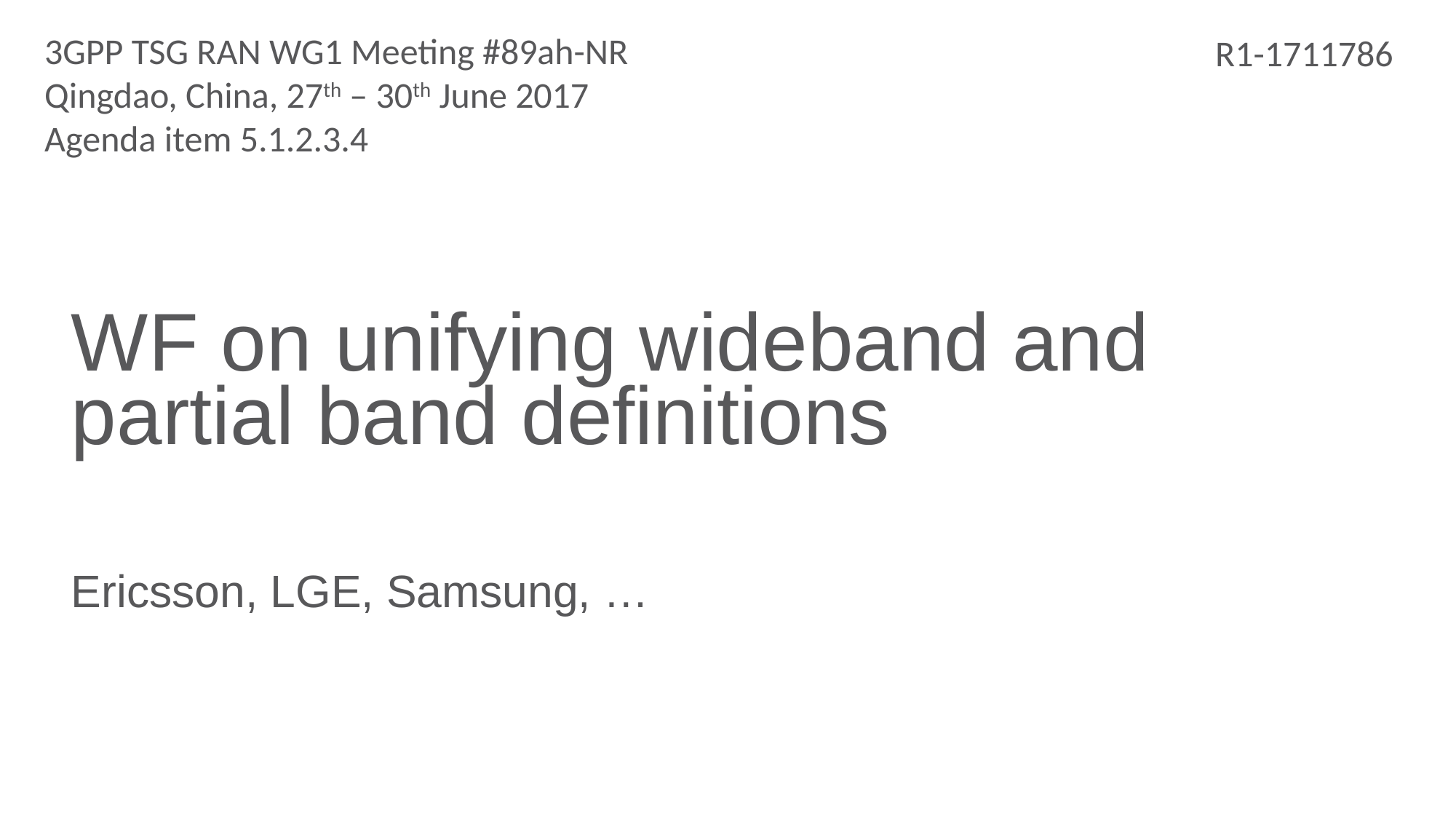

3GPP TSG RAN WG1 Meeting #89ah-NR
Qingdao, China, 27th – 30th June 2017
Agenda item 5.1.2.3.4
R1-1711786
# WF on unifying wideband and partial band definitions
Ericsson, LGE, Samsung, …